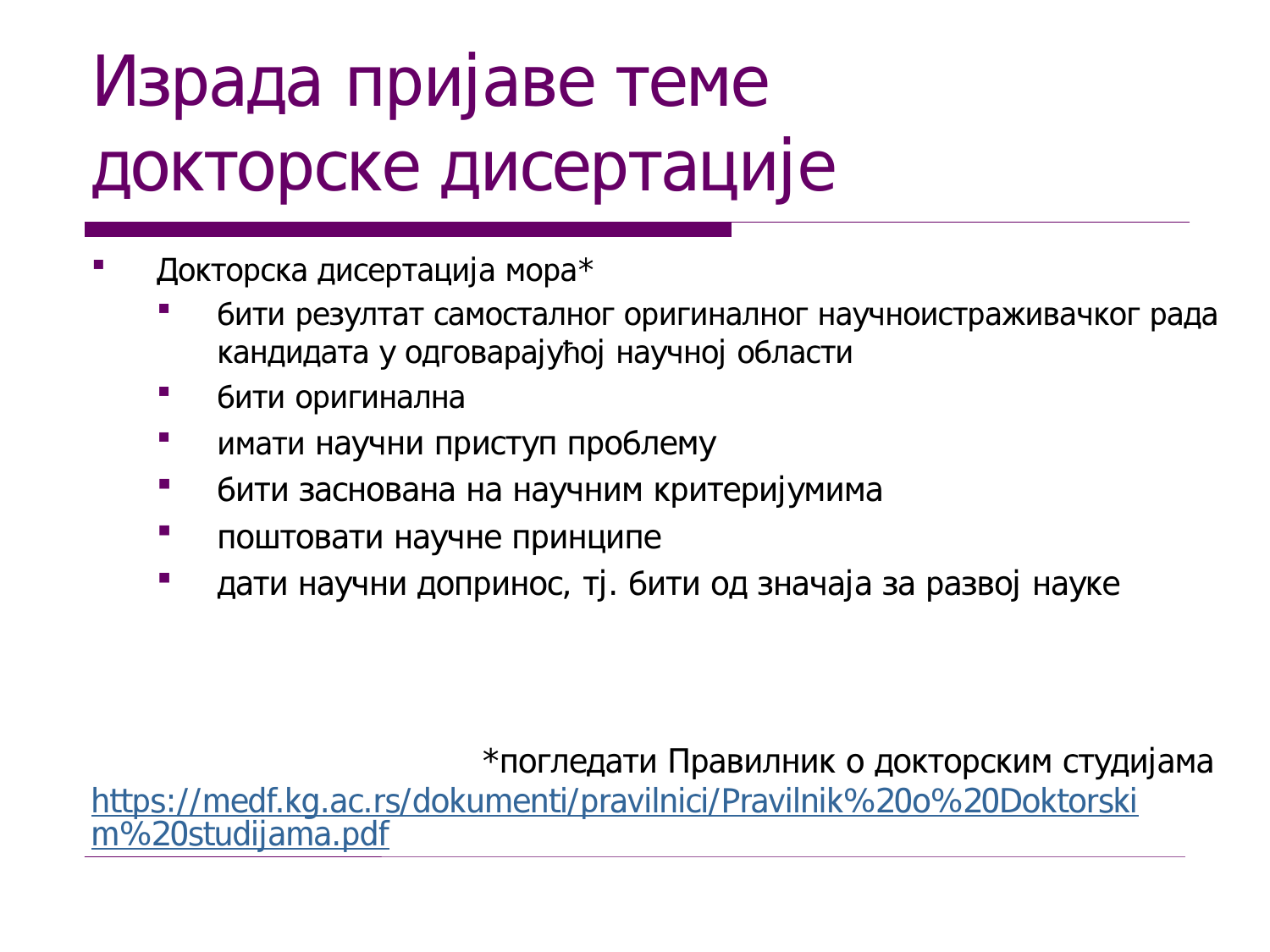

# Израда пријаве теме докторске дисертације
Докторска дисертација мора*
бити резултат самосталног оригиналног научноистраживачког рада кандидата у одговарајућој научној области
бити оригинална
имати научни приступ проблему
бити заснована на научним критеријумима
поштовати научне принципе
дати научни допринос, тј. бити од значаја за развој науке

	*погледати Правилник о докторским студијама https://medf.kg.ac.rs/dokumenti/pravilnici/Pravilnik%20o%20Doktorskim%20studijama.pdf